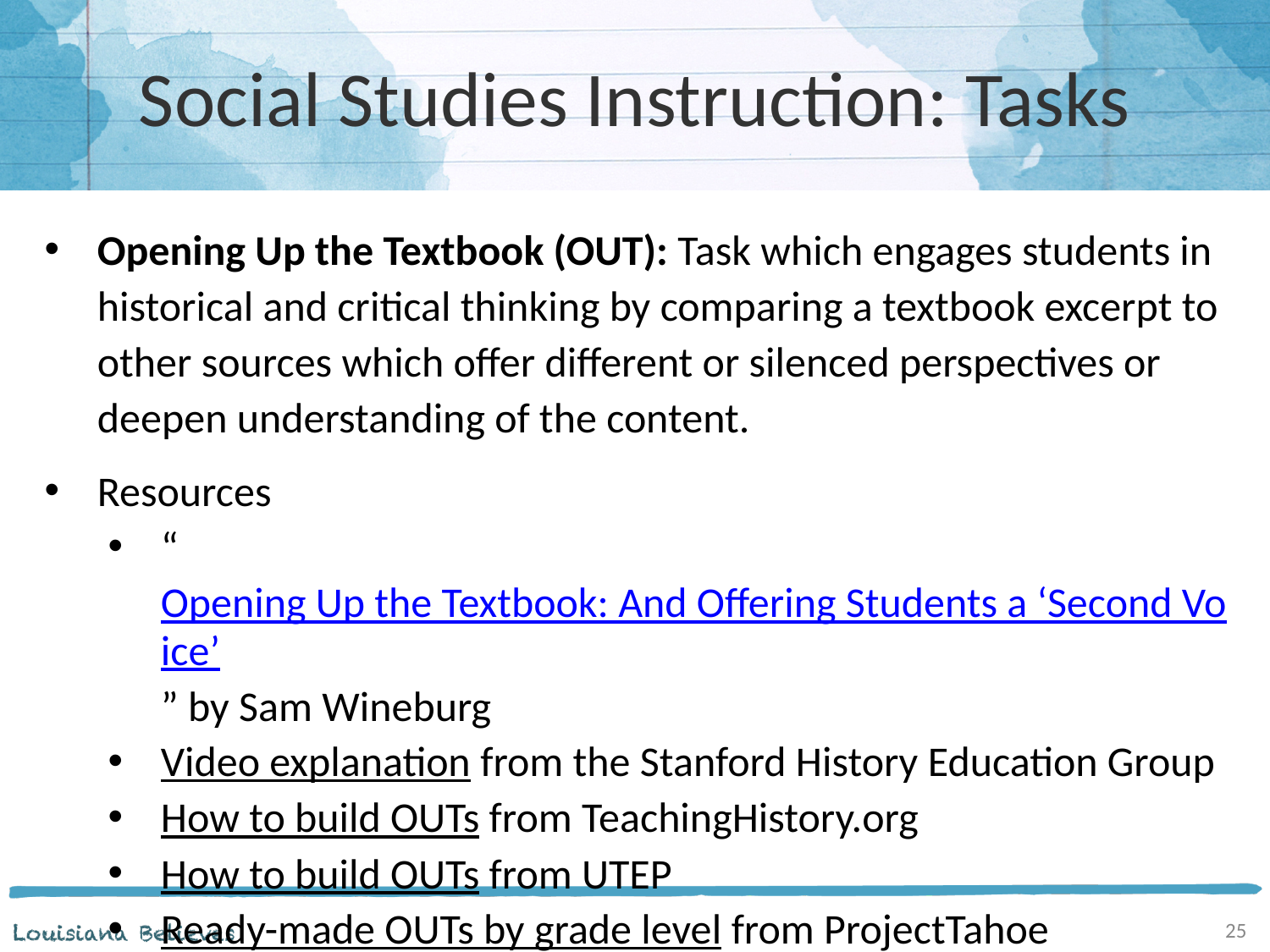

# Social Studies Instruction: Tasks
Opening Up the Textbook (OUT): Task which engages students in historical and critical thinking by comparing a textbook excerpt to other sources which offer different or silenced perspectives or deepen understanding of the content.
Resources
“Opening Up the Textbook: And Offering Students a ‘Second Voice’” by Sam Wineburg
Video explanation from the Stanford History Education Group
How to build OUTs from TeachingHistory.org
How to build OUTs from UTEP
Ready-made OUTs by grade level from ProjectTahoe
25